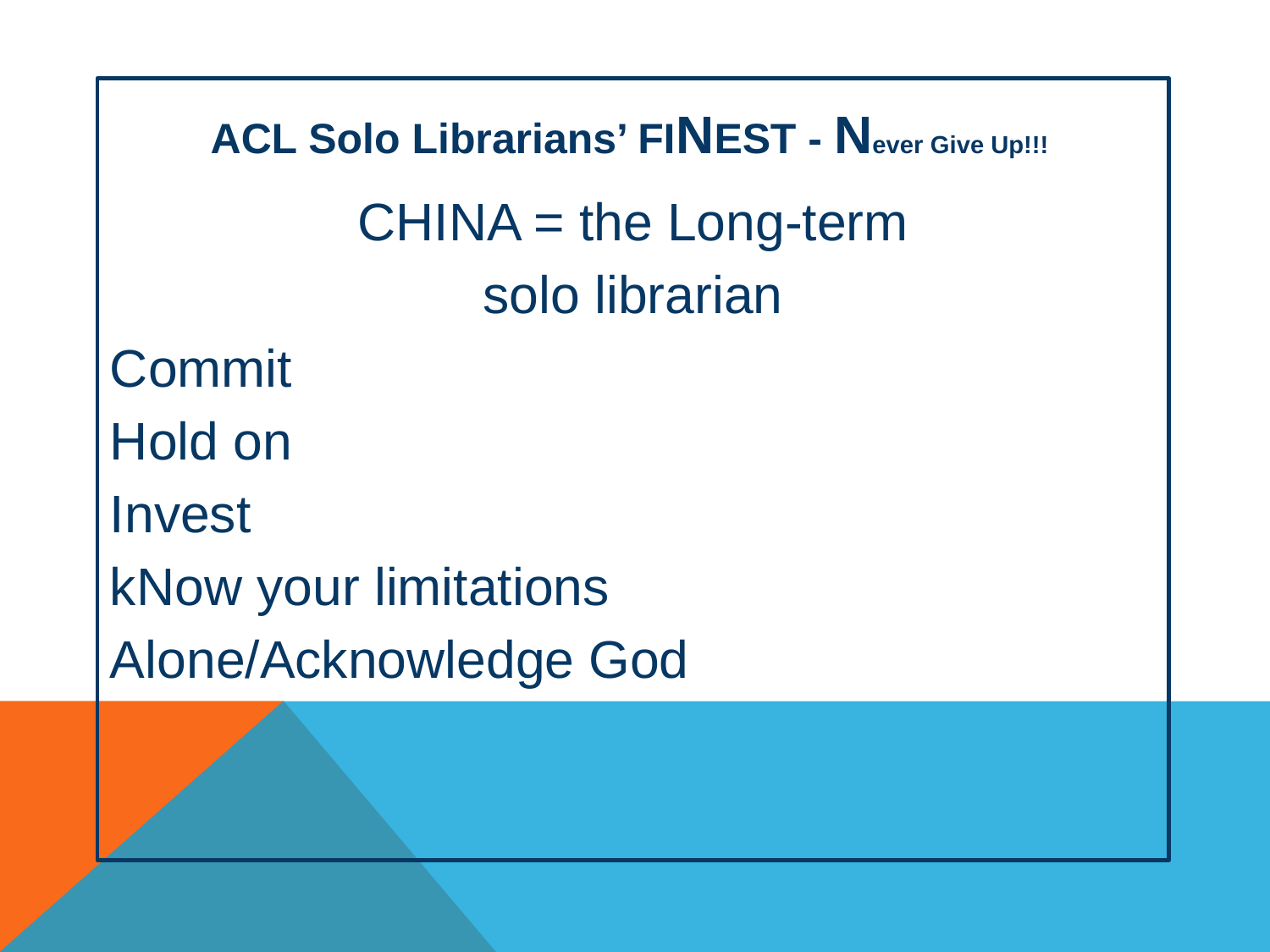

ACL Solo Librarians’ FINEST - Never Give Up!!!

CHINA = the Long-term
solo librarian
Commit
Hold on
Invest
kNow your limitations
Alone/Acknowledge God